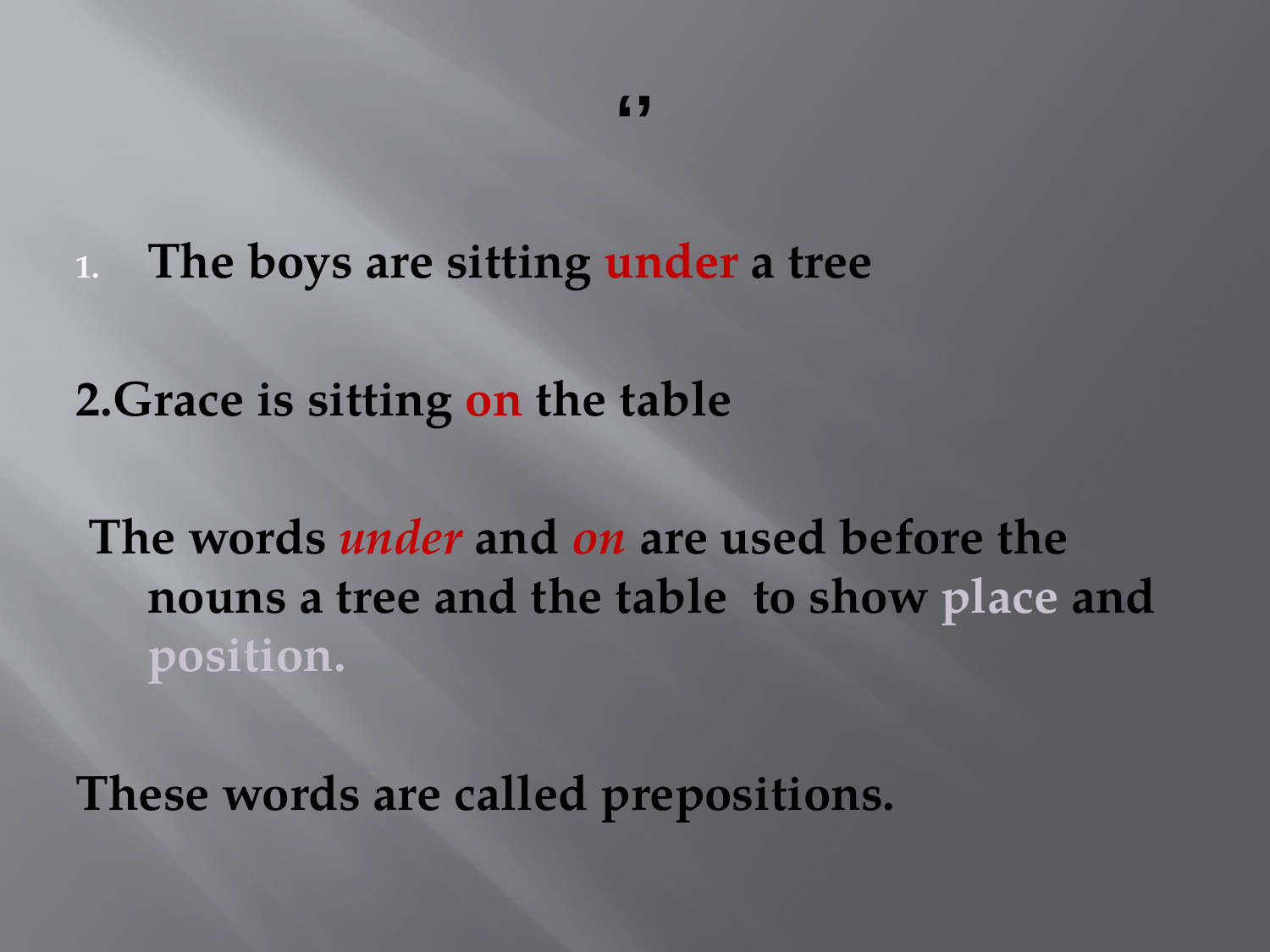

# ‘’
The boys are sitting under a tree

2.Grace is sitting on the table

 The words under and on are used before the nouns a tree and the table  to show place and position.

These words are called prepositions.